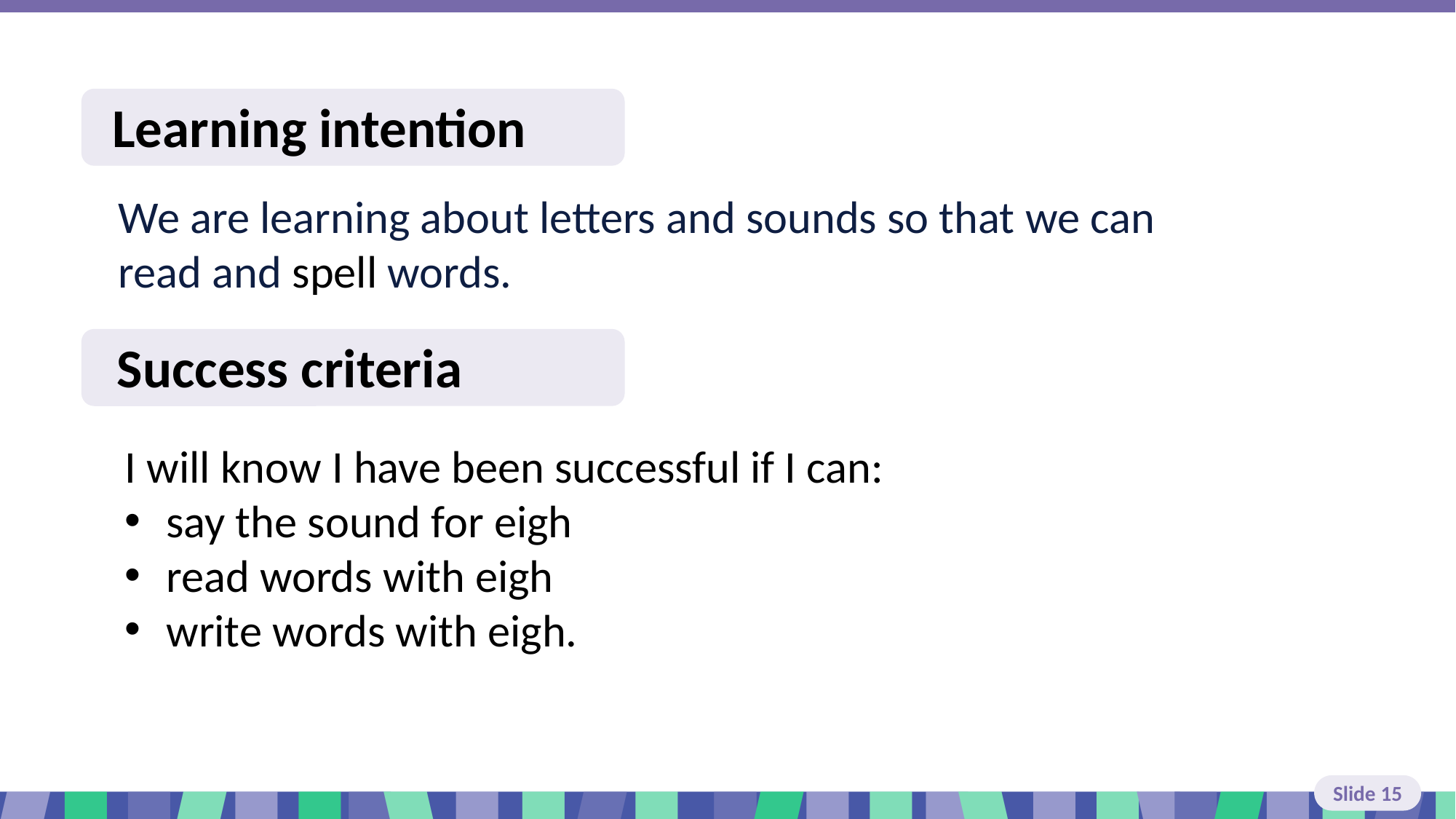

Slide 15 Learning intention and success criteria
I will know I have been successful if I can:
say the sound for eigh
read words with eigh
write words with eigh.